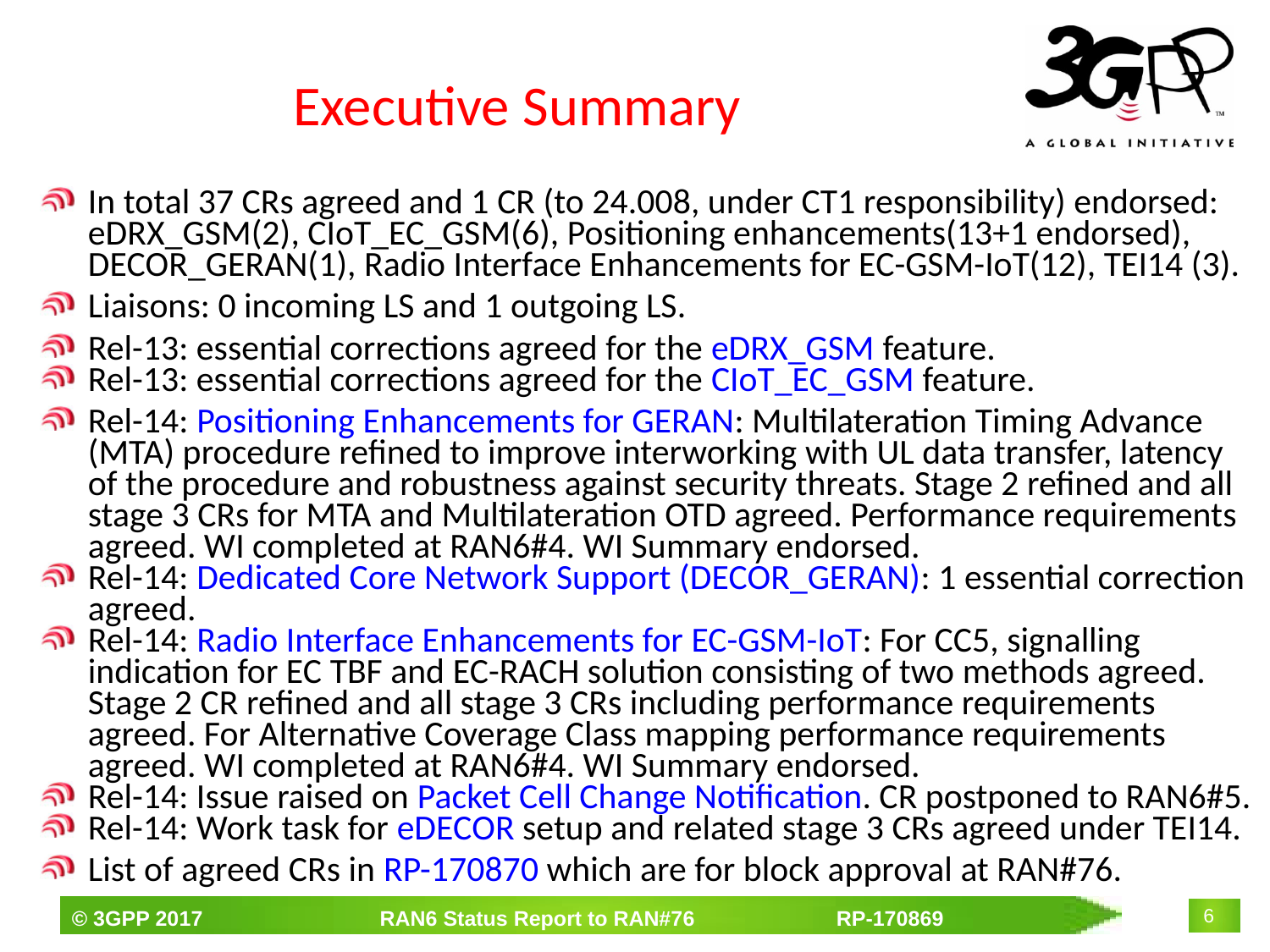

# Executive Summary
In total 37 CRs agreed and 1 CR (to 24.008, under CT1 responsibility) endorsed: eDRX_GSM(2), CIoT_EC_GSM(6), Positioning enhancements(13+1 endorsed), DECOR_GERAN(1), Radio Interface Enhancements for EC-GSM-IoT(12), TEI14 (3).
Liaisons: 0 incoming LS and 1 outgoing LS.
Rel-13: essential corrections agreed for the eDRX_GSM feature.
Rel-13: essential corrections agreed for the CIoT_EC_GSM feature.
Rel-14: Positioning Enhancements for GERAN: Multilateration Timing Advance (MTA) procedure refined to improve interworking with UL data transfer, latency of the procedure and robustness against security threats. Stage 2 refined and all stage 3 CRs for MTA and Multilateration OTD agreed. Performance requirements agreed. WI completed at RAN6#4. WI Summary endorsed.
Rel-14: Dedicated Core Network Support (DECOR_GERAN): 1 essential correction agreed.
Rel-14: Radio Interface Enhancements for EC-GSM-IoT: For CC5, signalling indication for EC TBF and EC-RACH solution consisting of two methods agreed. Stage 2 CR refined and all stage 3 CRs including performance requirements agreed. For Alternative Coverage Class mapping performance requirements agreed. WI completed at RAN6#4. WI Summary endorsed.
Rel-14: Issue raised on Packet Cell Change Notification. CR postponed to RAN6#5.
Rel-14: Work task for eDECOR setup and related stage 3 CRs agreed under TEI14.
List of agreed CRs in RP-170870 which are for block approval at RAN#76.